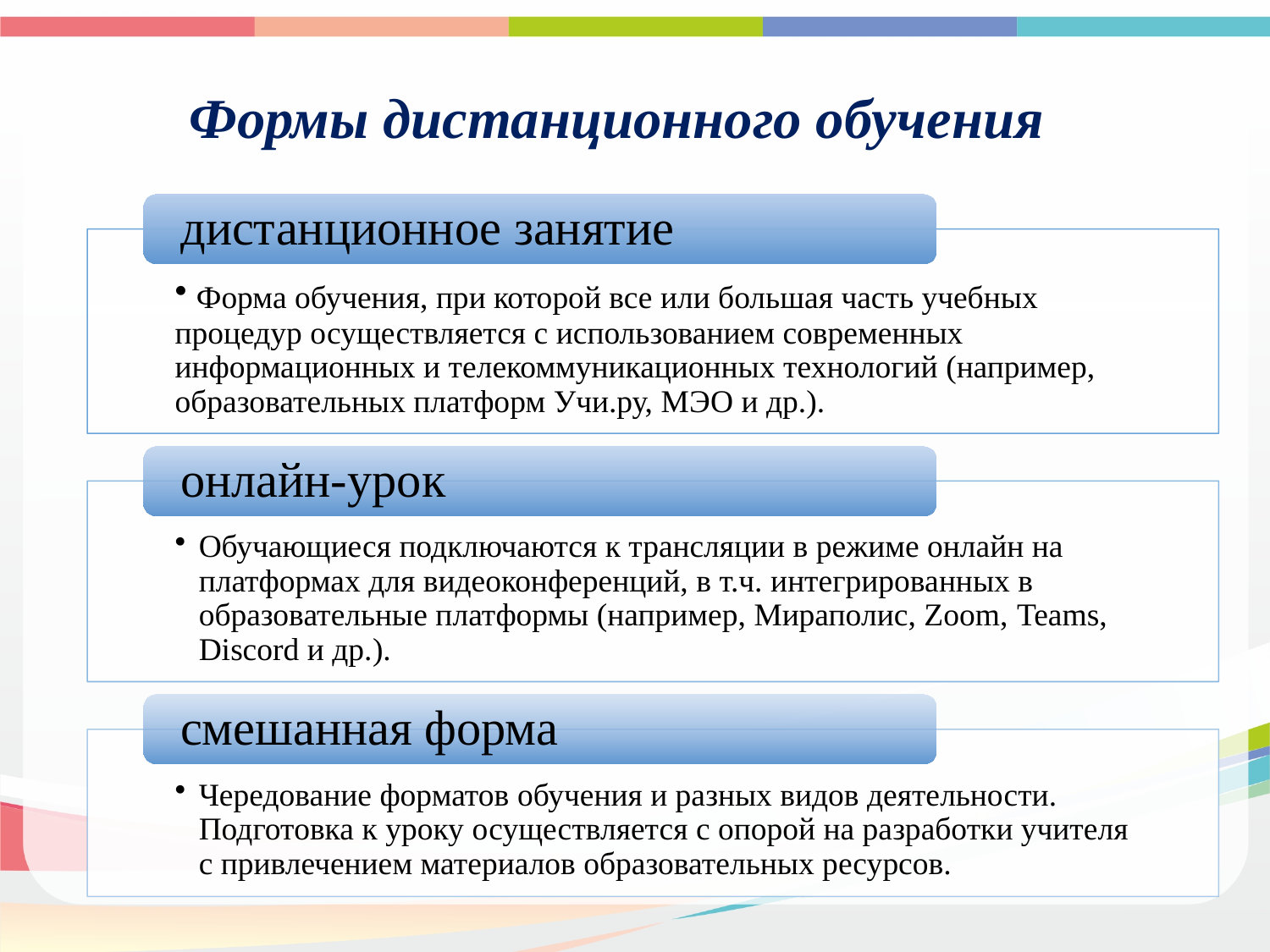

# Формы дистанционного обучения
 Форма обучения, при которой все или большая часть учебных процедур осуществляется с использованием современных информационных и телекоммуникационных технологий (например, образовательных платформ Учи.ру, МЭО и др.).
дистанционное занятие
Обучающиеся подключаются к трансляции в режиме онлайн на платформах для видеоконференций, в т.ч. интегрированных в образовательные платформы (например, Мираполис, Zoom, Teams, Discord и др.).
онлайн-урок
Чередование форматов обучения и разных видов деятельности. Подготовка к уроку осуществляется с опорой на разработки учителя с привлечением материалов образовательных ресурсов.
смешанная форма